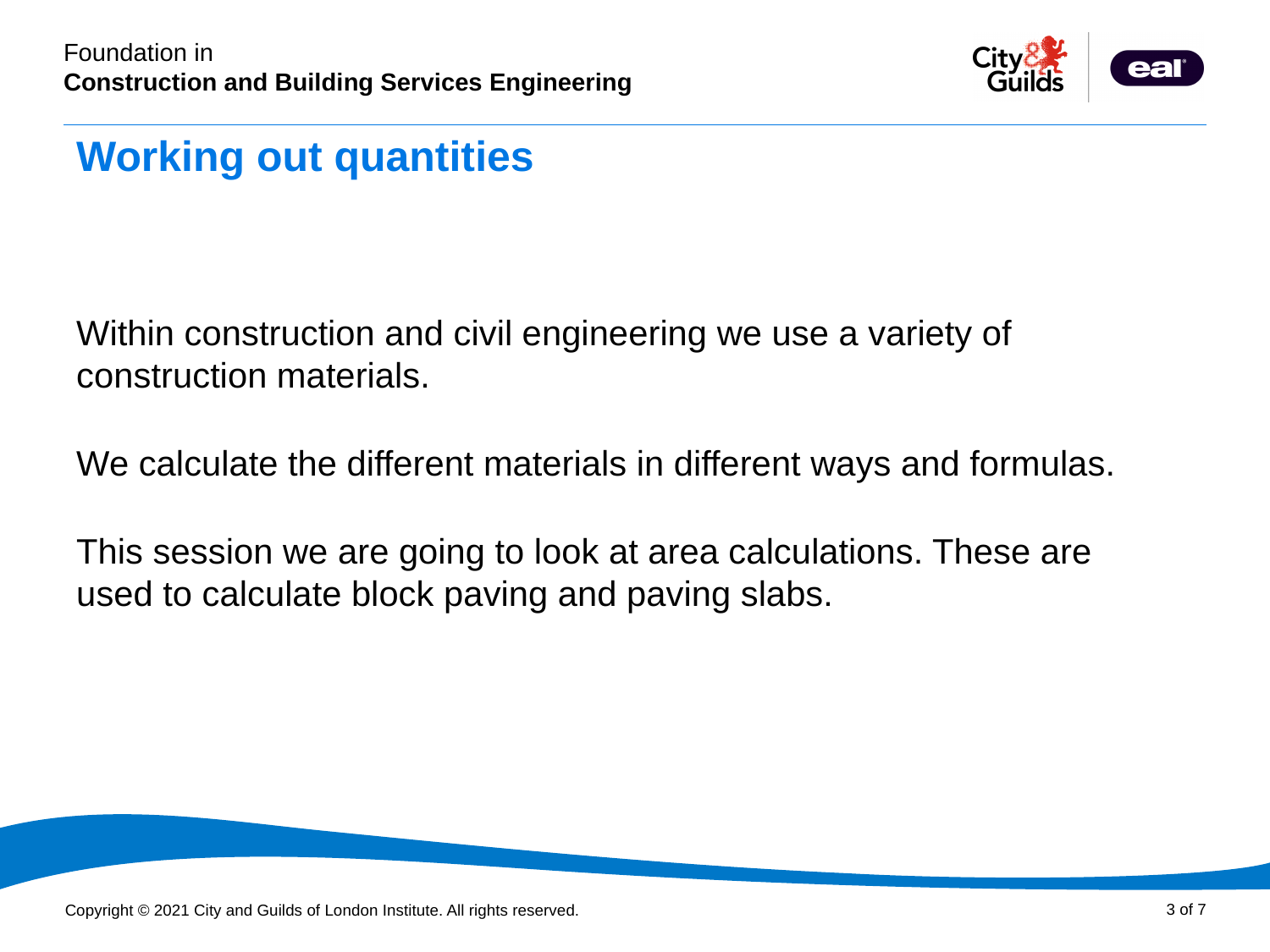

# Working out quantities

Within construction and civil engineering we use a variety of construction materials.
We calculate the different materials in different ways and formulas.
This session we are going to look at area calculations. These are used to calculate block paving and paving slabs.